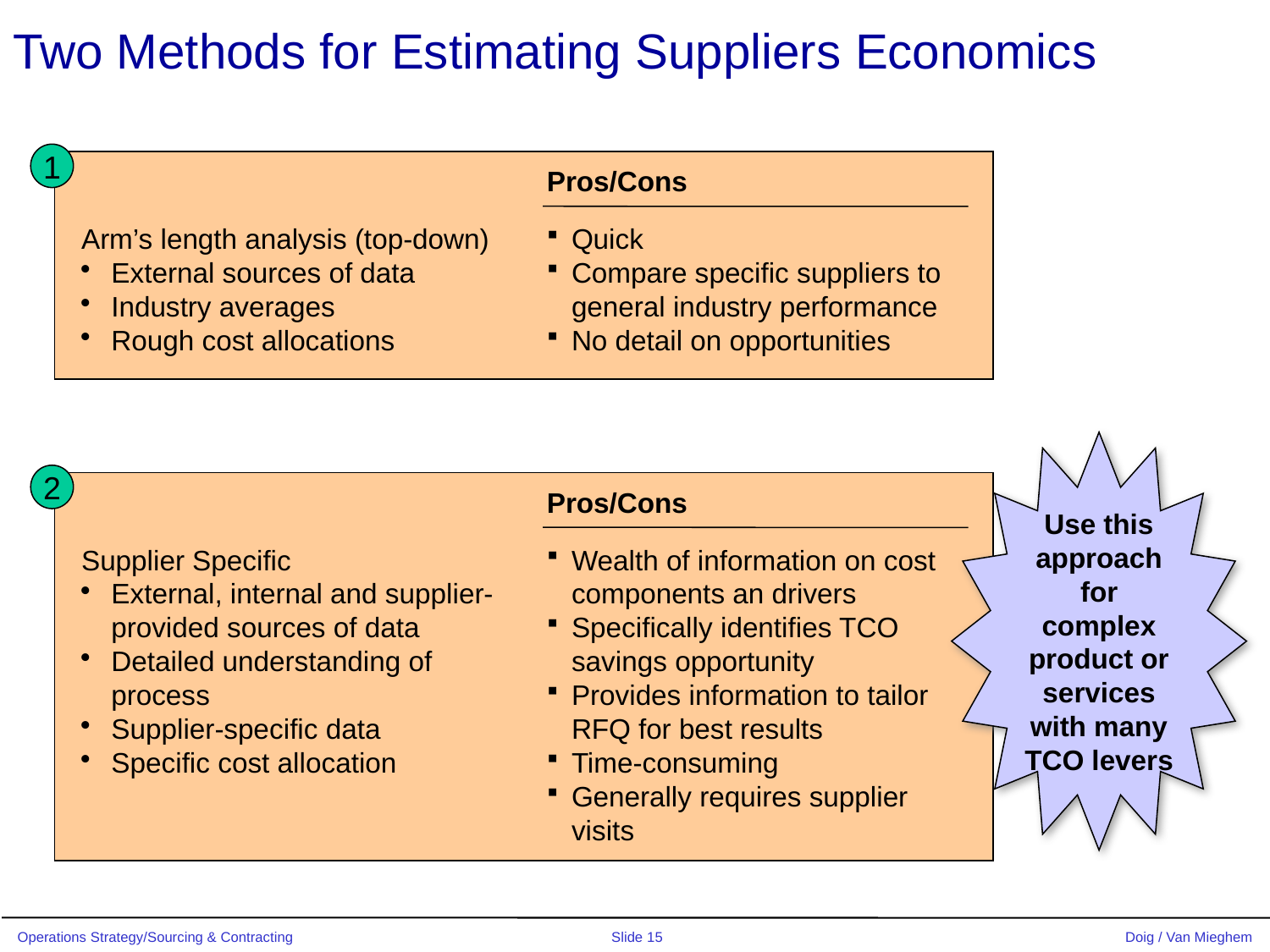

Two Methods for Estimating Suppliers Economics
1

Pros/Cons

Arm’s length analysis (top-down)
External sources of data
Industry averages
Rough cost allocations
Quick
Compare specific suppliers to general industry performance
No detail on opportunities
Use this approach for complex product or services with many TCO levers
2

Pros/Cons

Supplier Specific
External, internal and supplier-provided sources of data
Detailed understanding of process
Supplier-specific data
Specific cost allocation
Wealth of information on cost components an drivers
Specifically identifies TCO savings opportunity
Provides information to tailor RFQ for best results
Time-consuming
Generally requires supplier visits